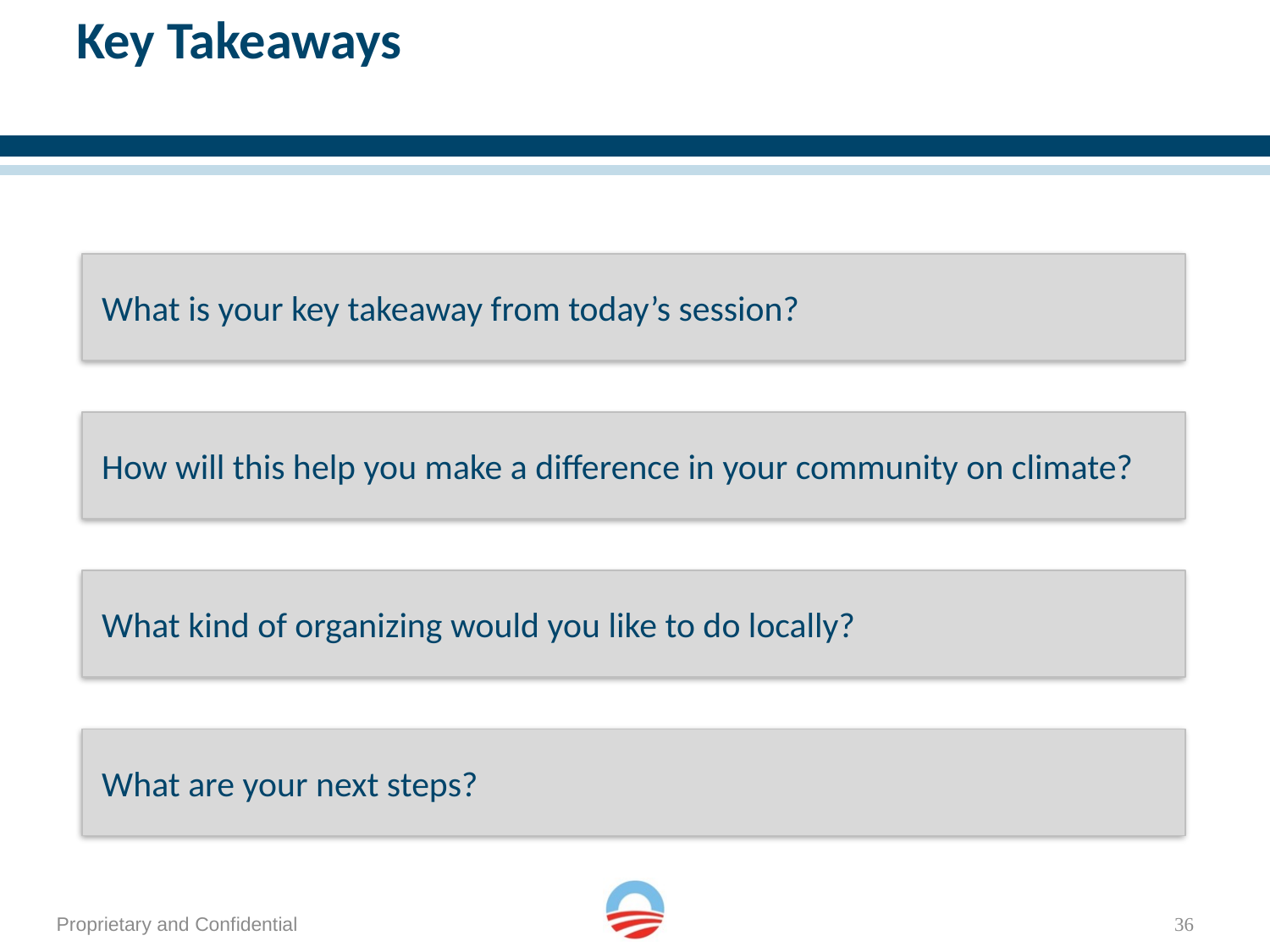

# Key Takeaways
What is your key takeaway from today’s session?
How will this help you make a difference in your community on climate?
What kind of organizing would you like to do locally?
What are your next steps?
36